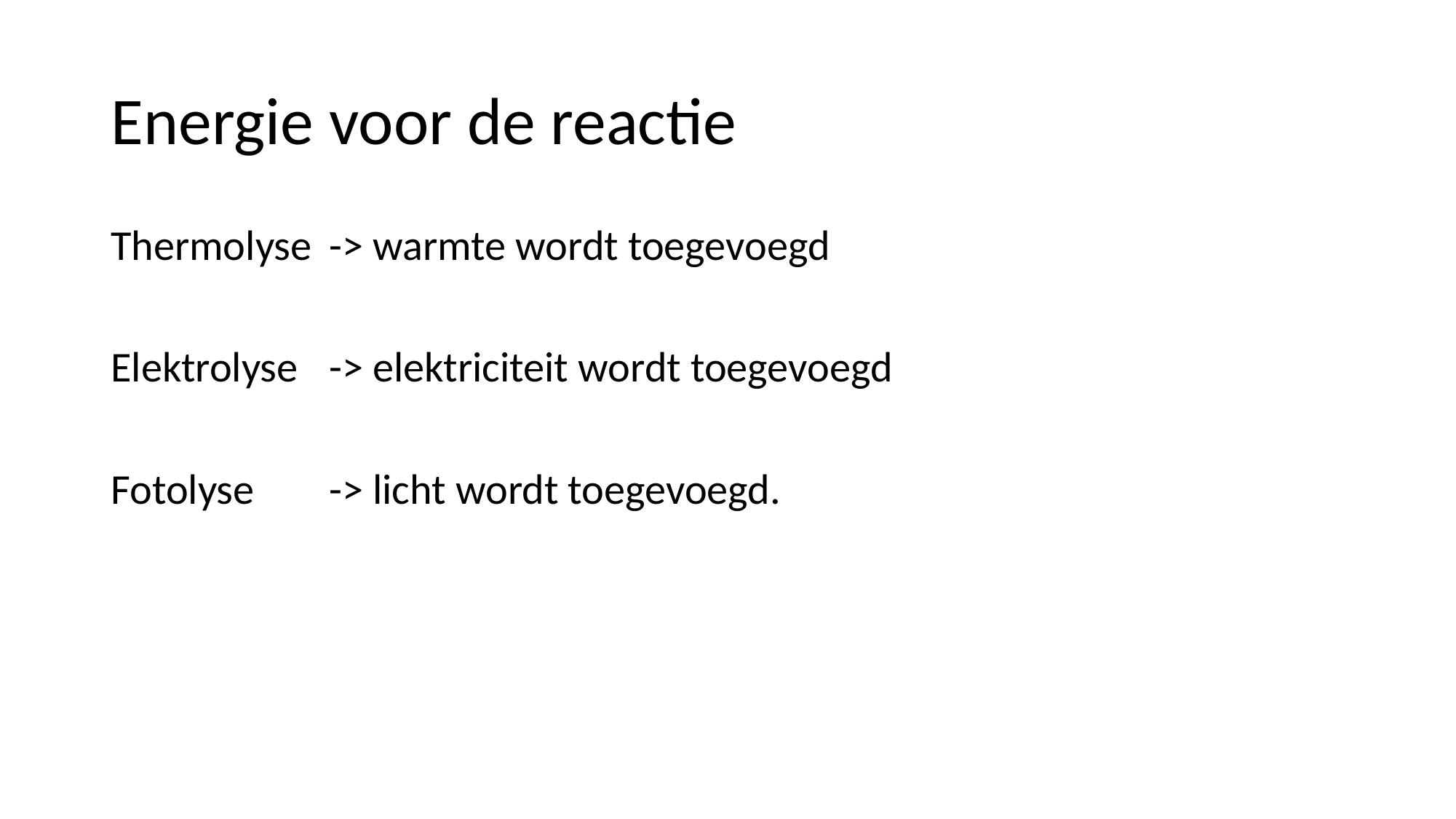

# Energie voor de reactie
Thermolyse	-> warmte wordt toegevoegd

Elektrolyse	-> elektriciteit wordt toegevoegd

Fotolyse 	-> licht wordt toegevoegd.